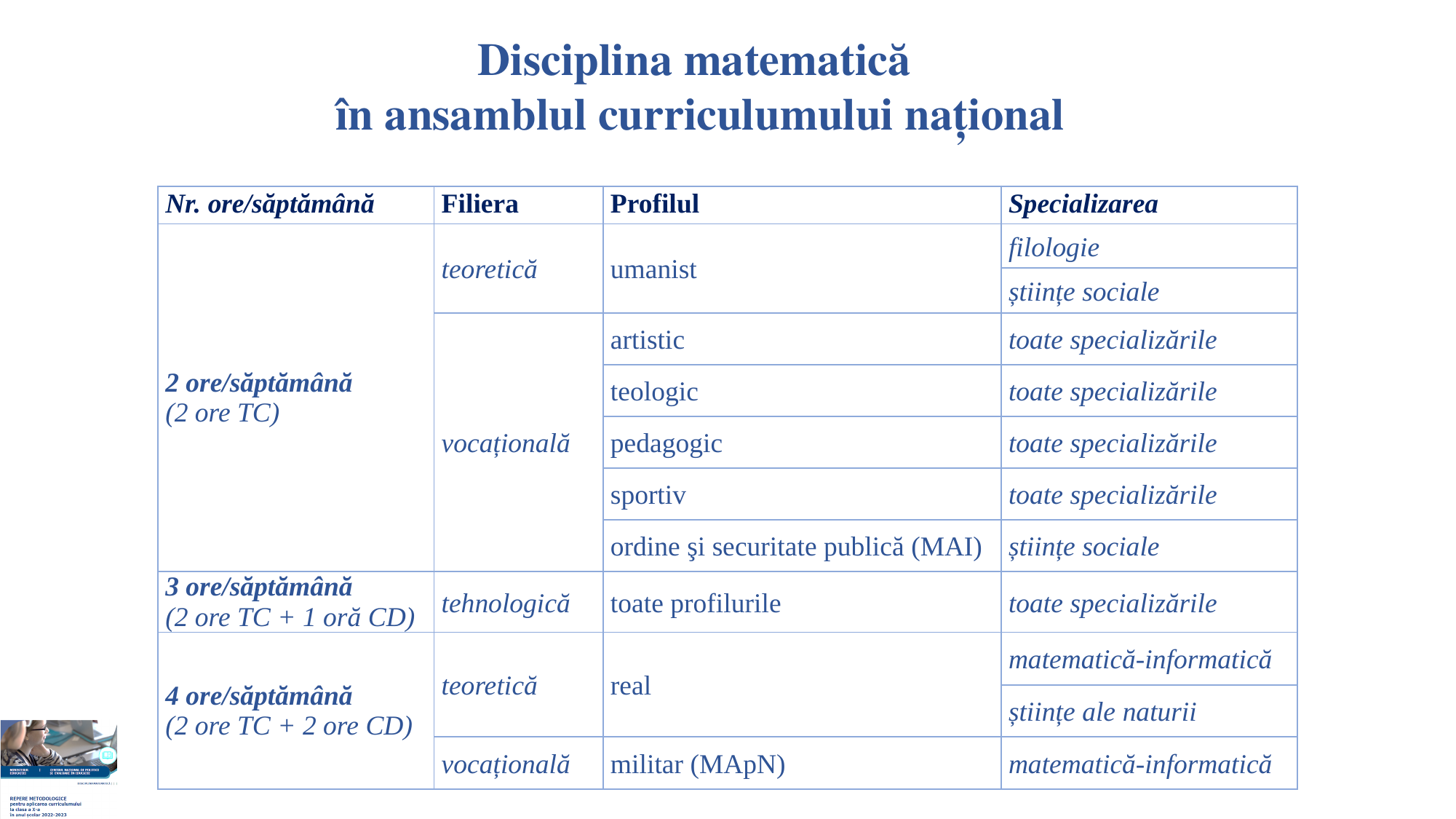

Disciplina matematică
în ansamblul curriculumului național
| Nr. ore/săptămână | Filiera | Profilul | Specializarea |
| --- | --- | --- | --- |
| 2 ore/săptămână (2 ore TC) | teoretică | umanist | filologie |
|  |  |  | științe sociale |
|  | vocațională | artistic | toate specializările |
|  |  | teologic | toate specializările |
|  |  | pedagogic | toate specializările |
|  |  | sportiv | toate specializările |
|  |  | ordine şi securitate publică (MAI) | științe sociale |
| 3 ore/săptămână (2 ore TC + 1 oră CD) | tehnologică | toate profilurile | toate specializările |
| 4 ore/săptămână (2 ore TC + 2 ore CD) | teoretică | real | matematică-informatică |
|  |  |  | științe ale naturii |
|  | vocațională | militar (MApN) | matematică-informatică |